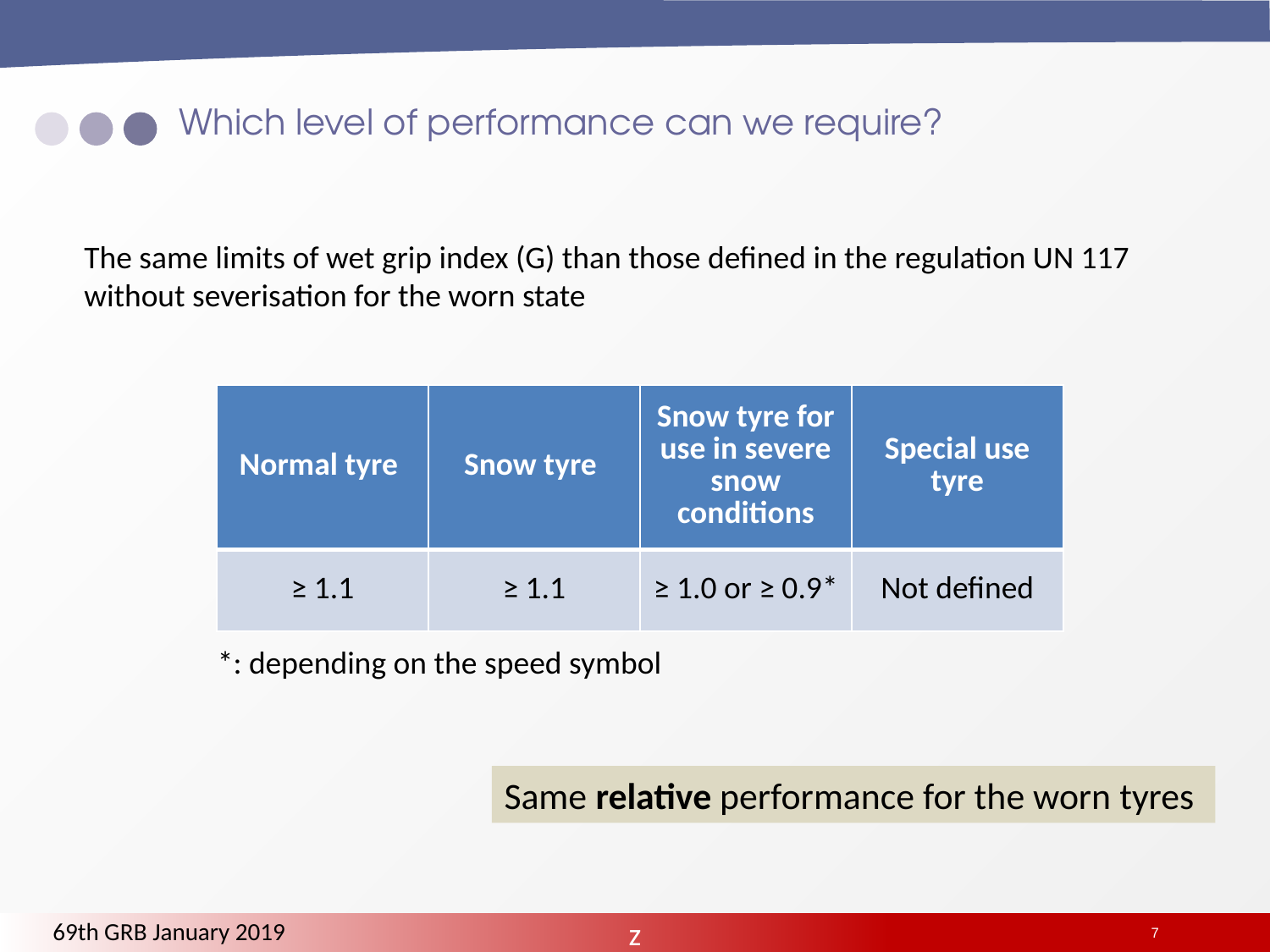

# Which level of performance can we require?
The same limits of wet grip index (G) than those defined in the regulation UN 117
without severisation for the worn state
| Normal tyre | Snow tyre | Snow tyre for use in severe snow conditions | Special use tyre |
| --- | --- | --- | --- |
| ≥ 1.1 | ≥ 1.1 | ≥ 1.0 or ≥ 0.9\* | Not defined |
*: depending on the speed symbol
Same relative performance for the worn tyres
69th GRB January 2019